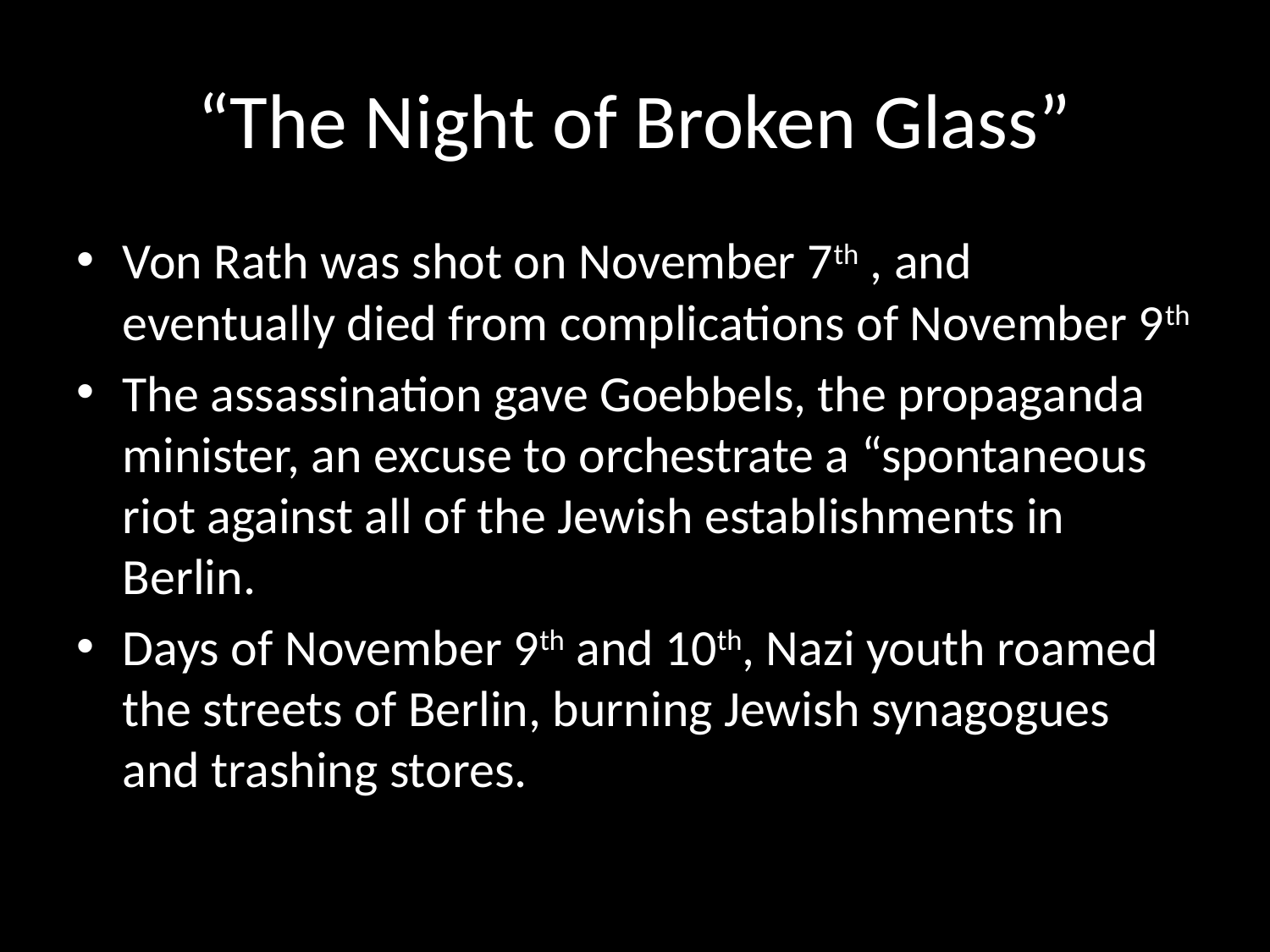

# “The Night of Broken Glass”
Von Rath was shot on November 7th , and eventually died from complications of November 9th
The assassination gave Goebbels, the propaganda minister, an excuse to orchestrate a “spontaneous riot against all of the Jewish establishments in Berlin.
Days of November 9th and 10th, Nazi youth roamed the streets of Berlin, burning Jewish synagogues and trashing stores.